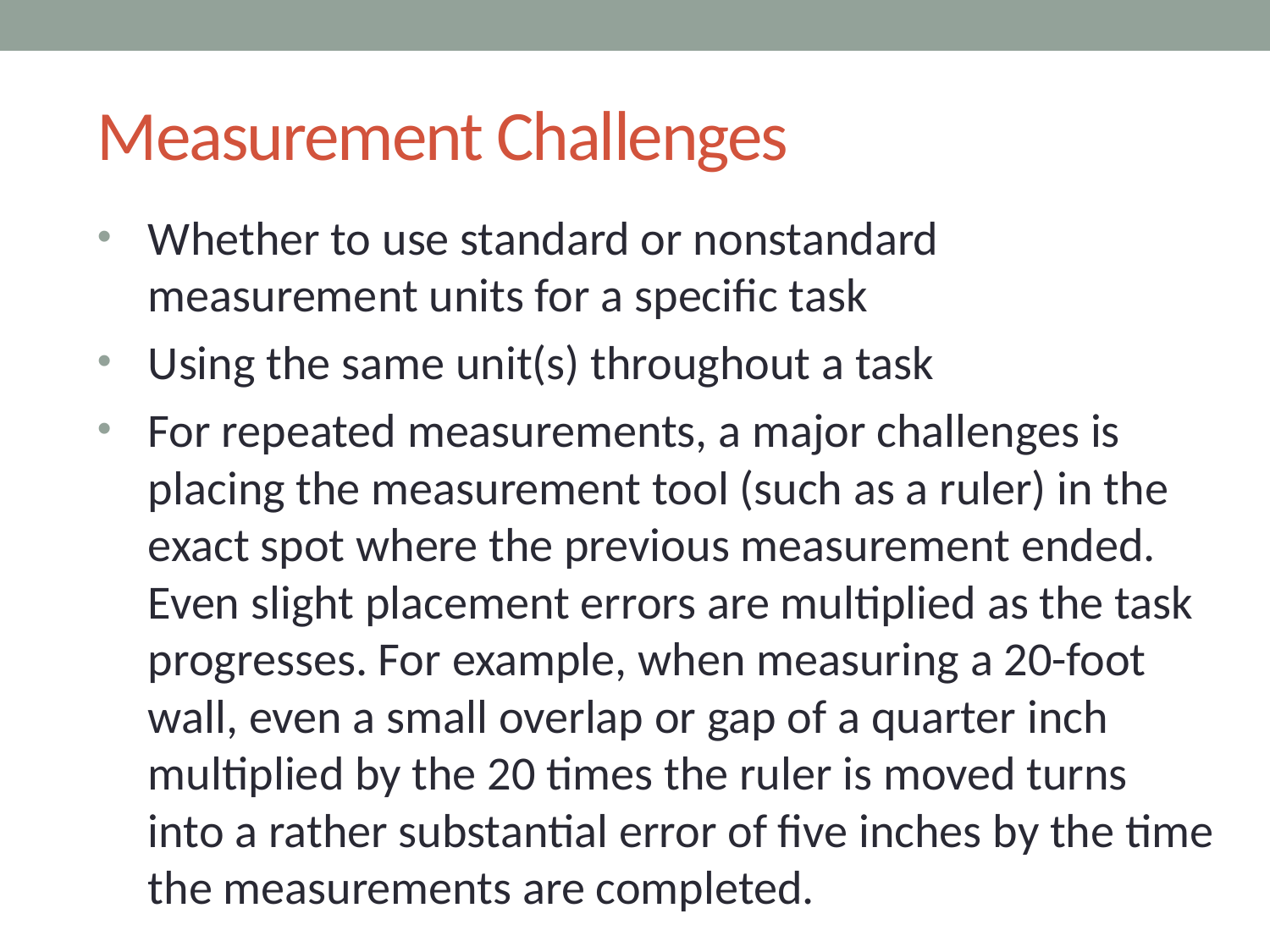

# Measurement Challenges
Whether to use standard or nonstandard measurement units for a specific task
Using the same unit(s) throughout a task
For repeated measurements, a major challenges is placing the measurement tool (such as a ruler) in the exact spot where the previous measurement ended. Even slight placement errors are multiplied as the task progresses. For example, when measuring a 20-foot wall, even a small overlap or gap of a quarter inch multiplied by the 20 times the ruler is moved turns into a rather substantial error of five inches by the time the measurements are completed.